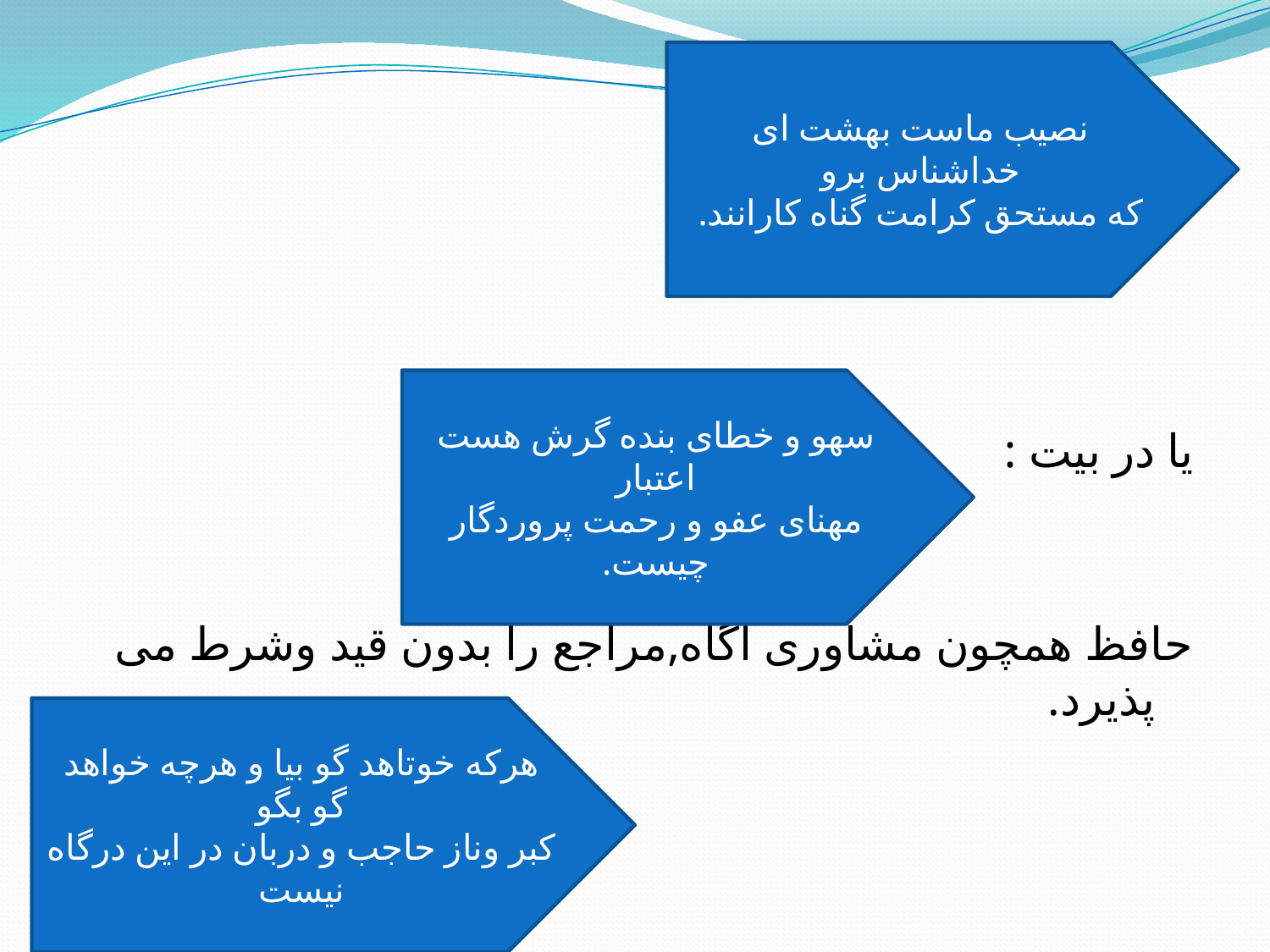

نصیب ماست بهشت ای خداشناس برو
که مستحق کرامت گناه کارانند.

یا در بیت :

حافظ همچون مشاوری آگاه,مراجع را بدون قید وشرط می پذیرد.
سهو و خطای بنده گرش هست اعتبار
مهنای عفو و رحمت پروردگار چیست.
هرکه خوتاهد گو بیا و هرچه خواهد گو بگو
کبر وناز حاجب و دربان در این درگاه نیست